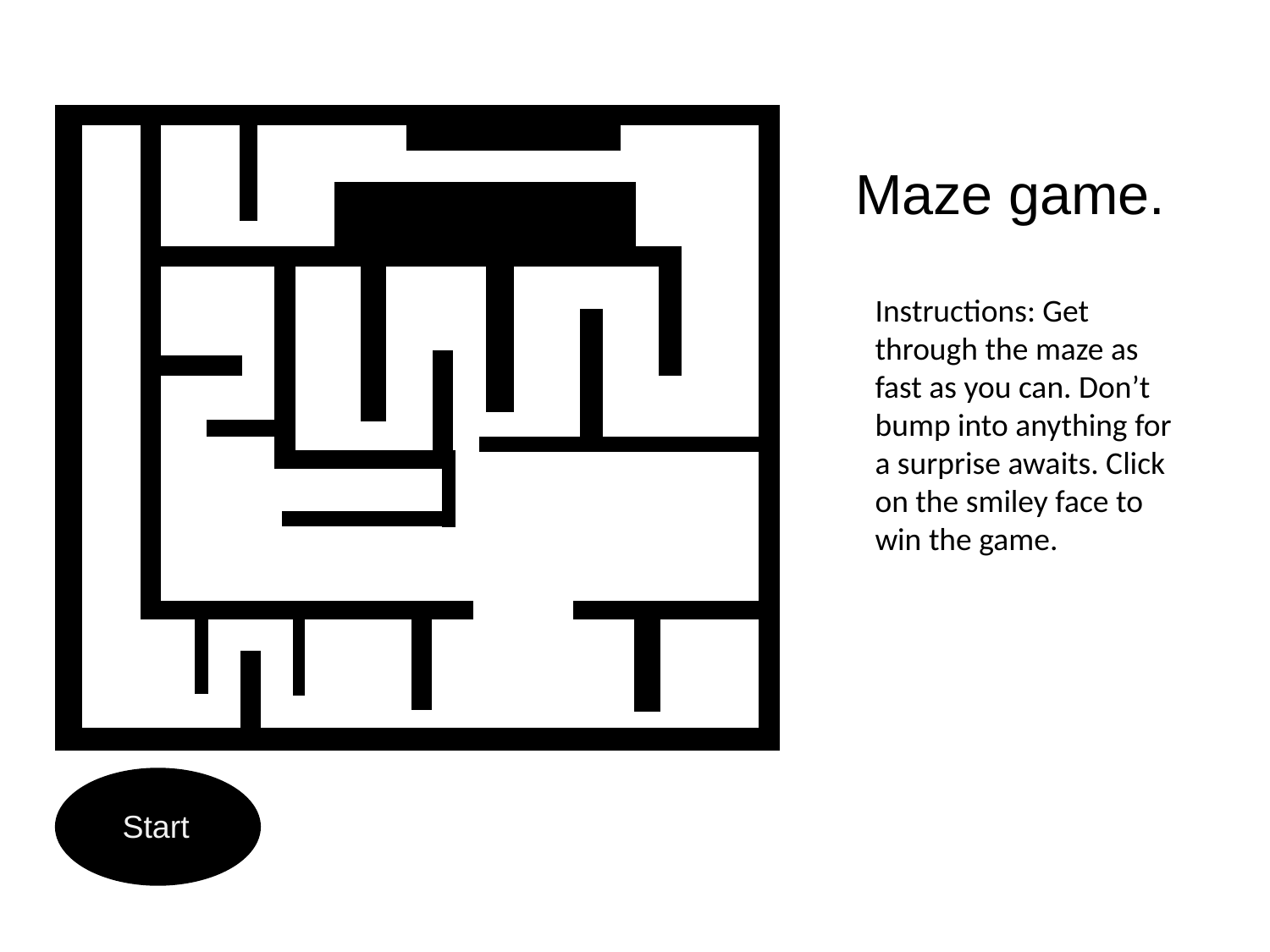

Maze game.

Instructions: Get through the maze as fast as you can. Don’t bump into anything for a surprise awaits. Click on the smiley face to win the game.

Start